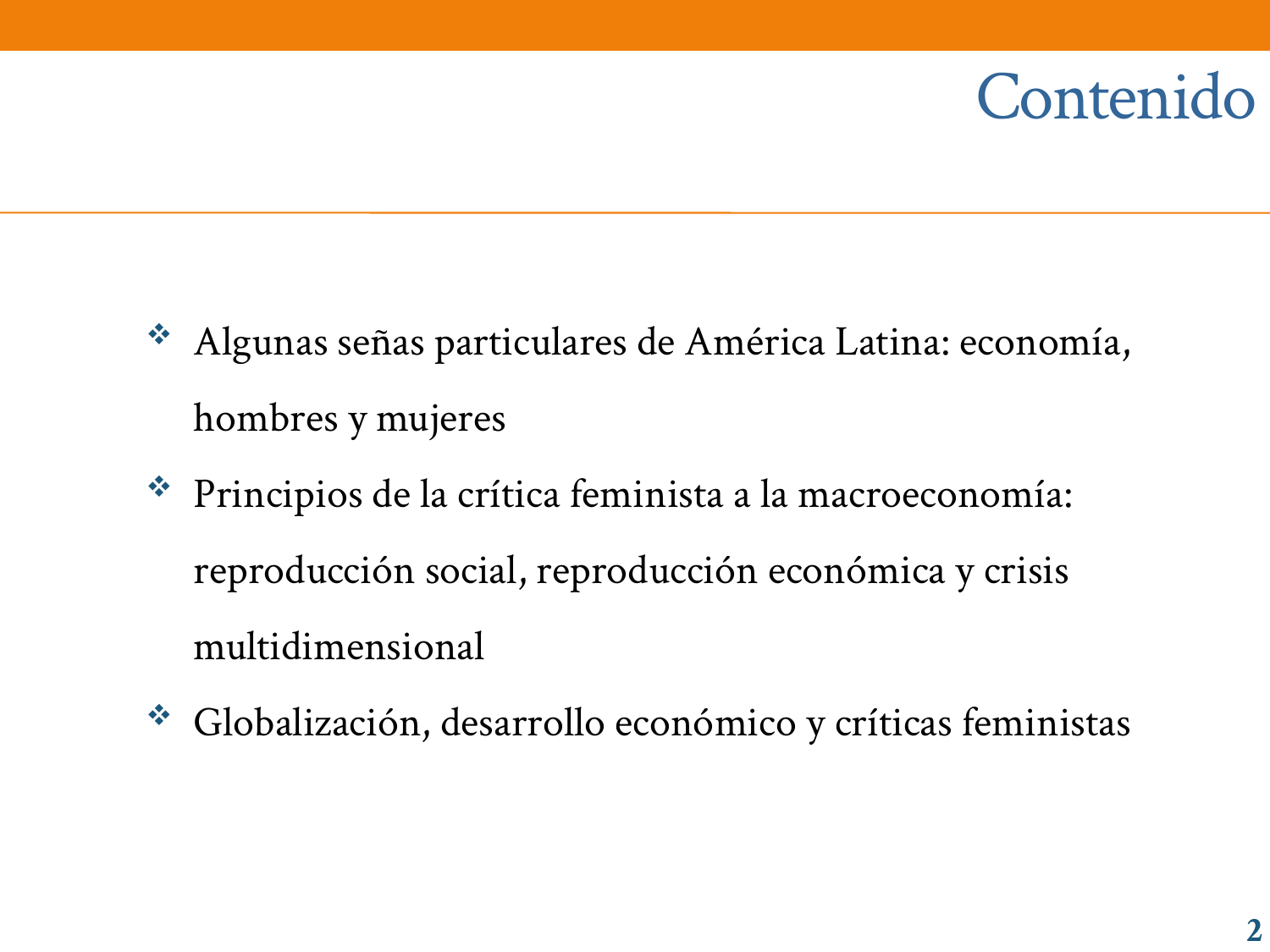

# Contenido
Algunas señas particulares de América Latina: economía, hombres y mujeres
Principios de la crítica feminista a la macroeconomía: reproducción social, reproducción económica y crisis multidimensional
Globalización, desarrollo económico y críticas feministas
2